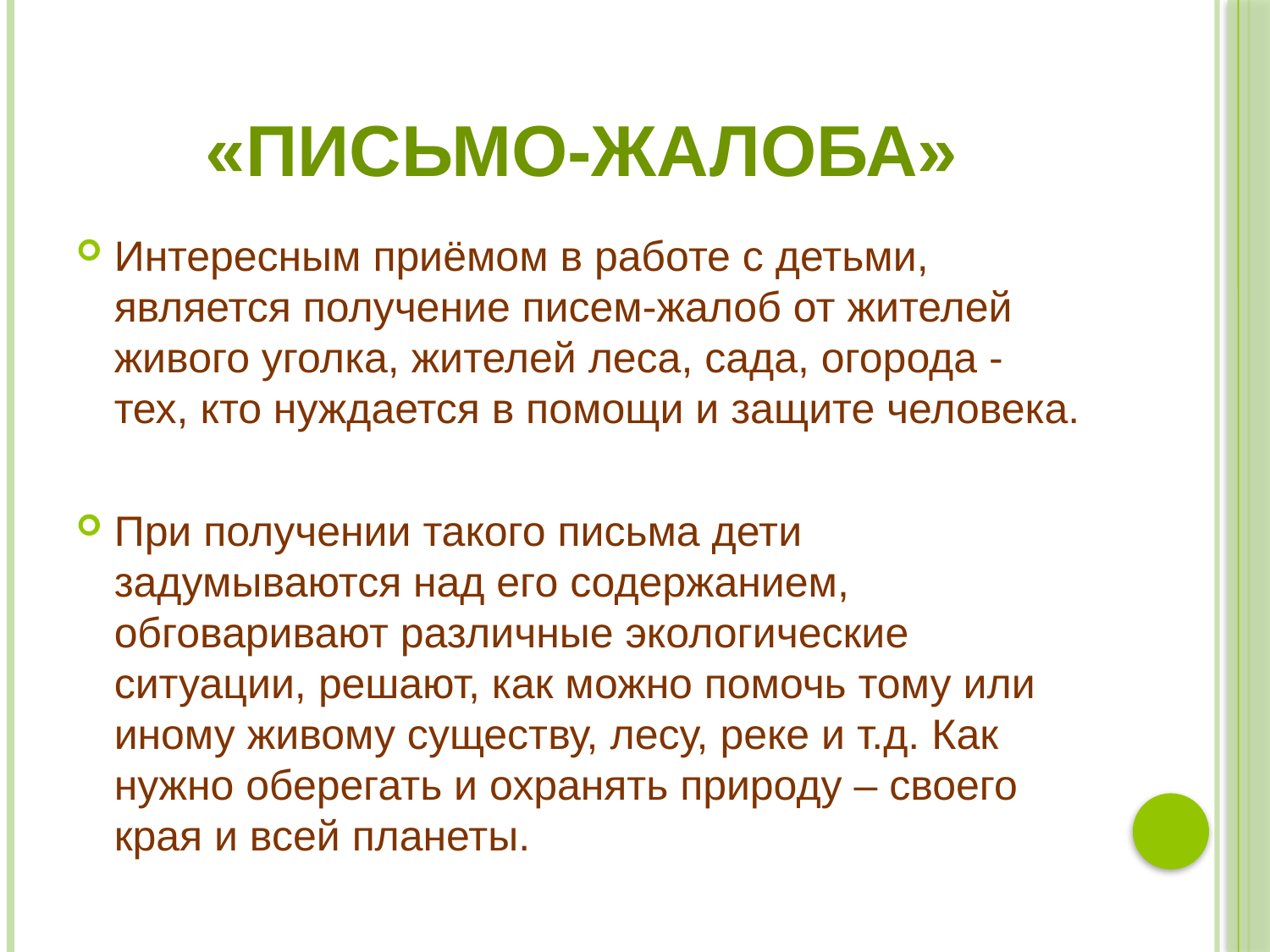

# «Письмо-жалоба»
Интересным приёмом в работе с детьми, является получение писем-жалоб от жителей живого уголка, жителей леса, сада, огорода - тех, кто нуждается в помощи и защите человека.

При получении такого письма дети задумываются над его содержанием, обговаривают различные экологические ситуации, решают, как можно помочь тому или иному живому существу, лесу, реке и т.д. Как нужно оберегать и охранять природу – своего края и всей планеты.